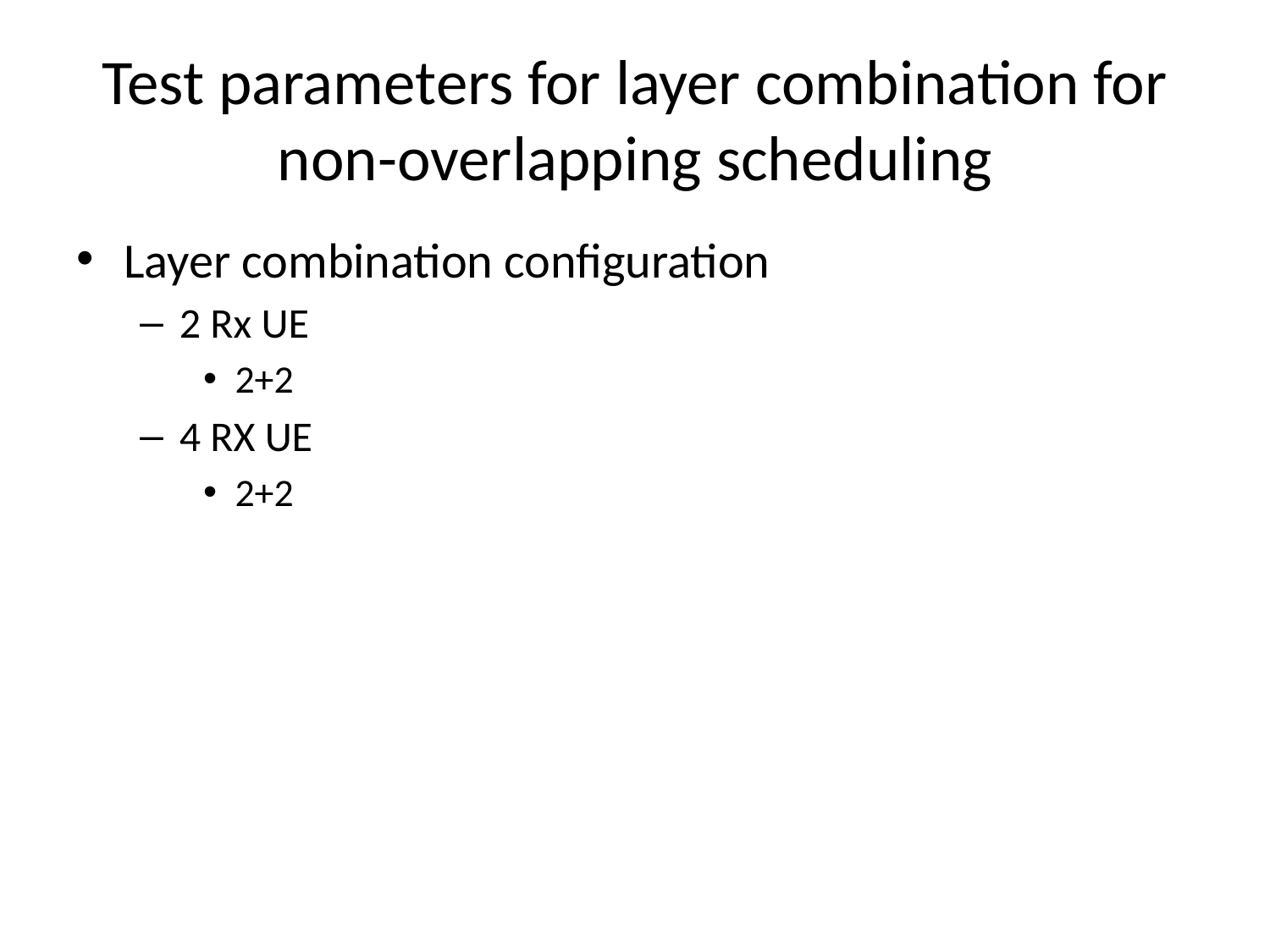

# Test parameters for layer combination for non-overlapping scheduling
Layer combination configuration
2 Rx UE
2+2
4 RX UE
2+2